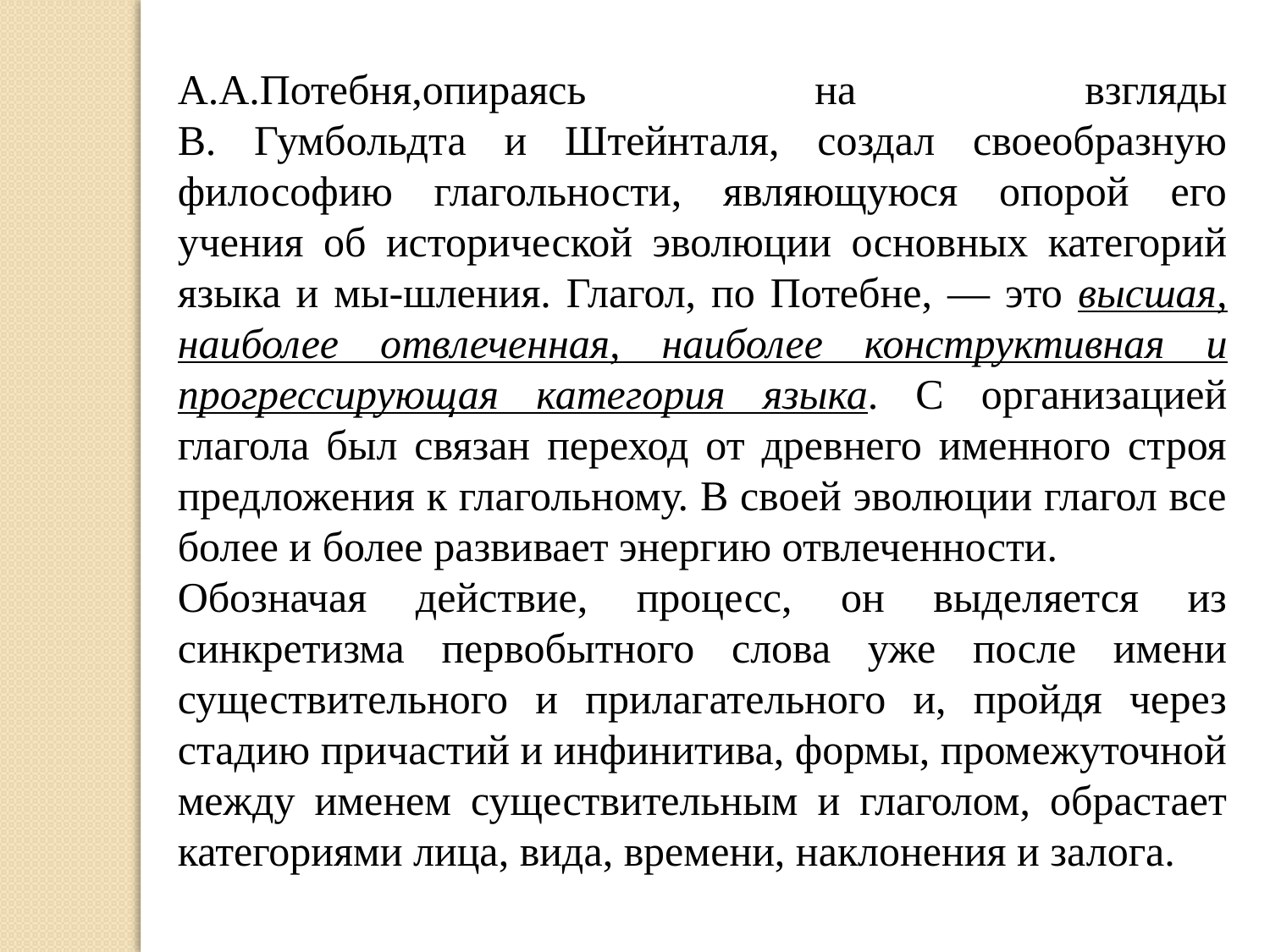

А.А.Потебня,опираясь на взгляды
В. Гумбольдта и Штейнталя, создал своеобразную философию глагольности, являющуюся опорой его учения об исторической эволюции основных категорий языка и мы-шления. Глагол, по Потебне, — это высшая, наиболее отвлеченная, наиболее конструктивная и прогрессирующая категория языка. С организацией глагола был связан переход от древнего именного строя предложения к глагольному. В своей эволюции глагол все более и более развивает энергию отвлеченности.
Обозначая действие, процесс, он выделяется из синкретизма первобытного слова уже после имени существительного и прилагательного и, пройдя через стадию причастий и инфинитива, формы, промежуточной между именем существительным и глаголом, обрастает категориями лица, вида, времени, наклонения и залога.